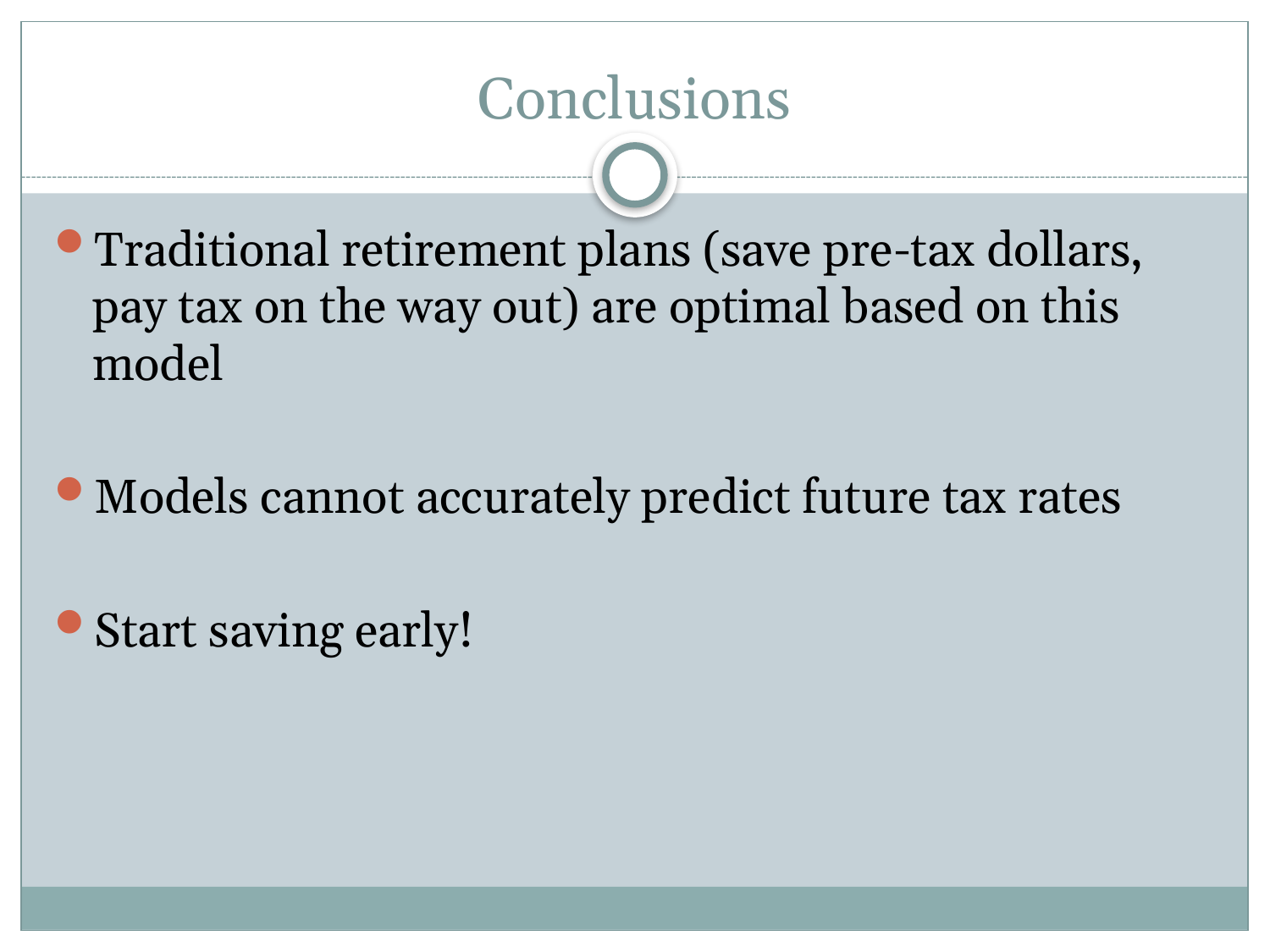

# Conclusions
Traditional retirement plans (save pre-tax dollars, pay tax on the way out) are optimal based on this model

Models cannot accurately predict future tax rates

Start saving early!